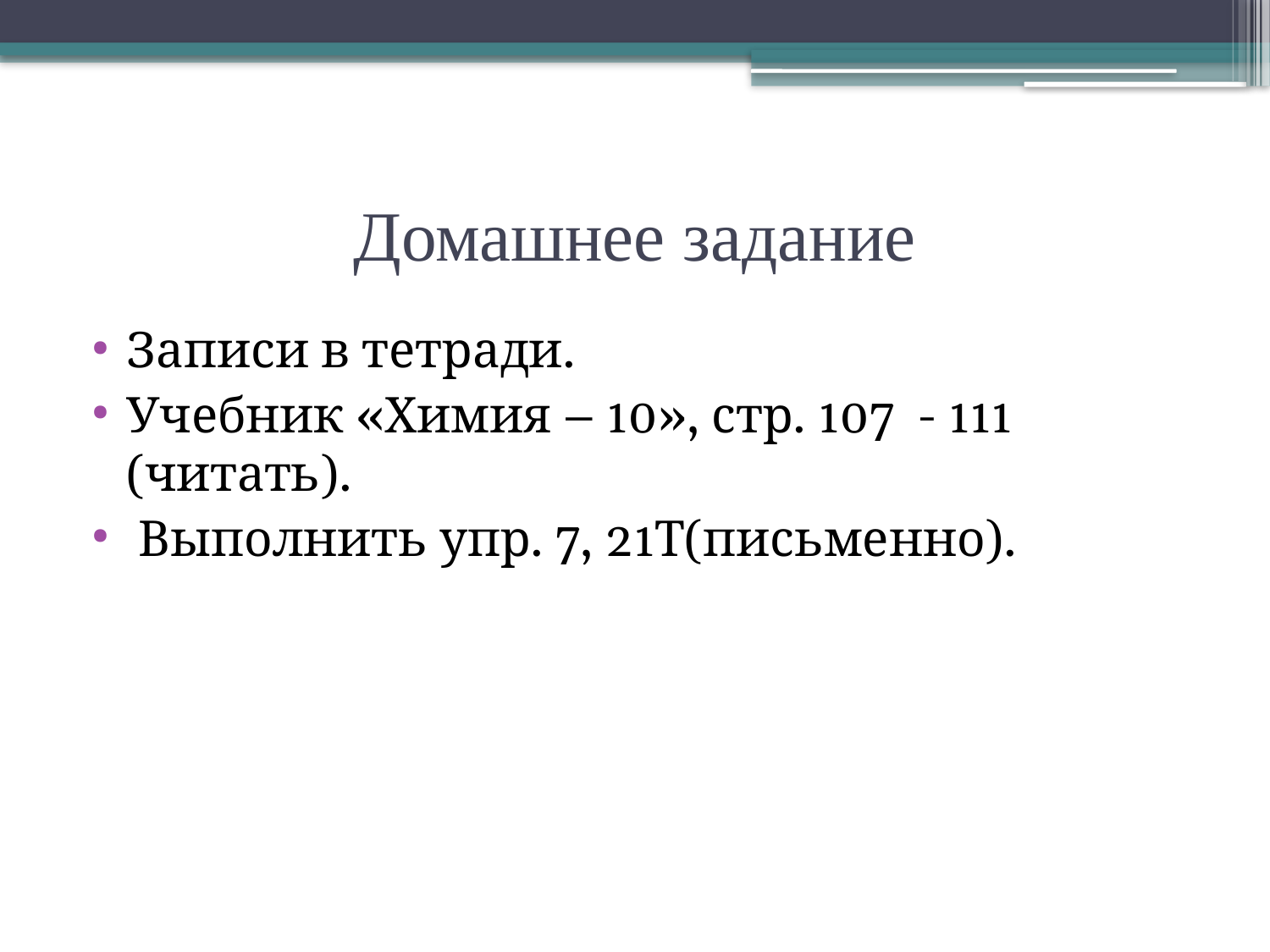

# Домашнее задание
Записи в тетради.
Учебник «Химия – 10», стр. 107  - 111 (читать).
 Выполнить упр. 7, 21Т(письменно).